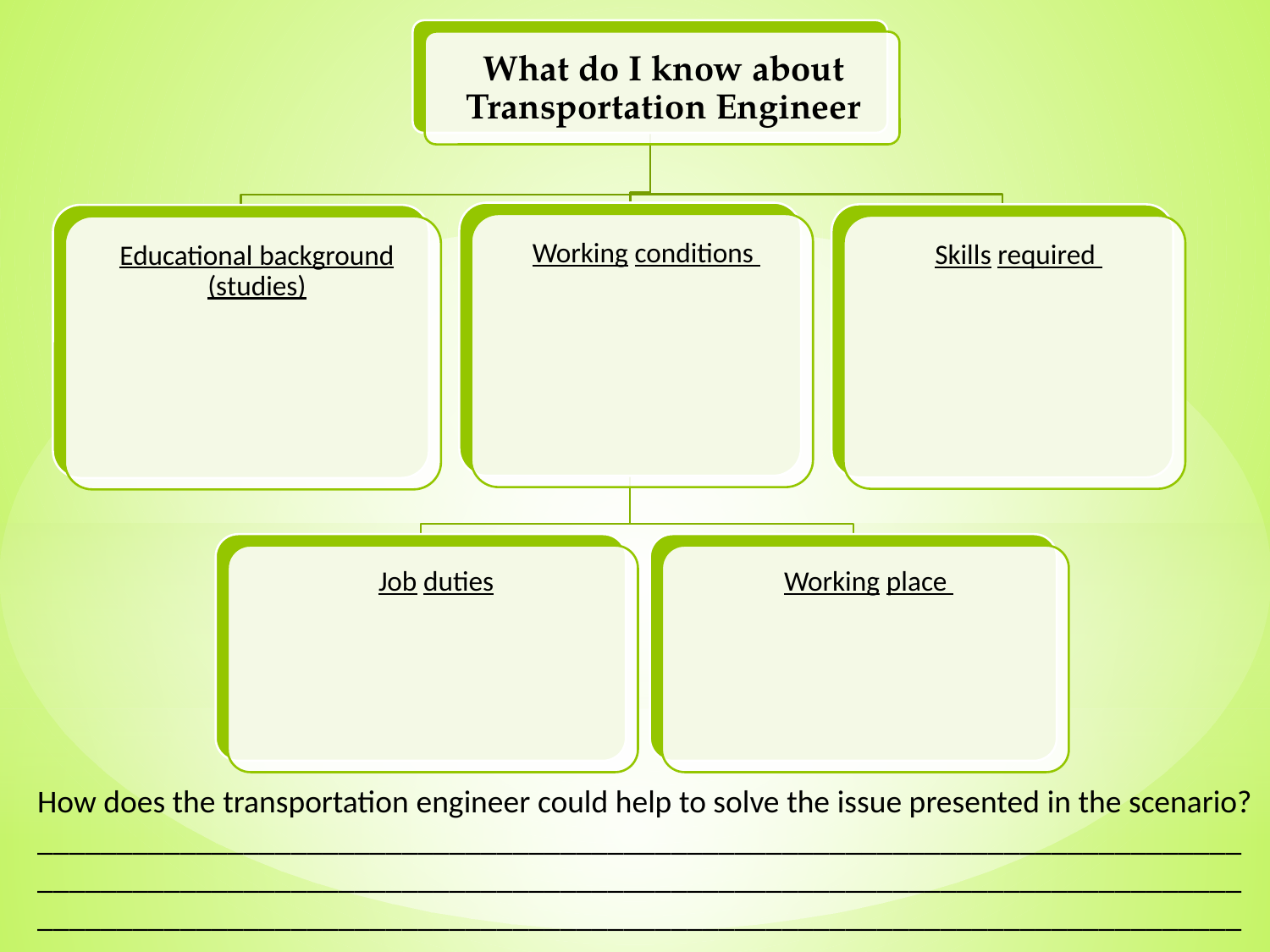

What do I know about Transportation Engineer
Educational background (studies)
Working conditions
Job duties
Working place
Skills required
How does the transportation engineer could help to solve the issue presented in the scenario? ____________________________________________________________________________________________________________________________________________________________________________________________________________________________________